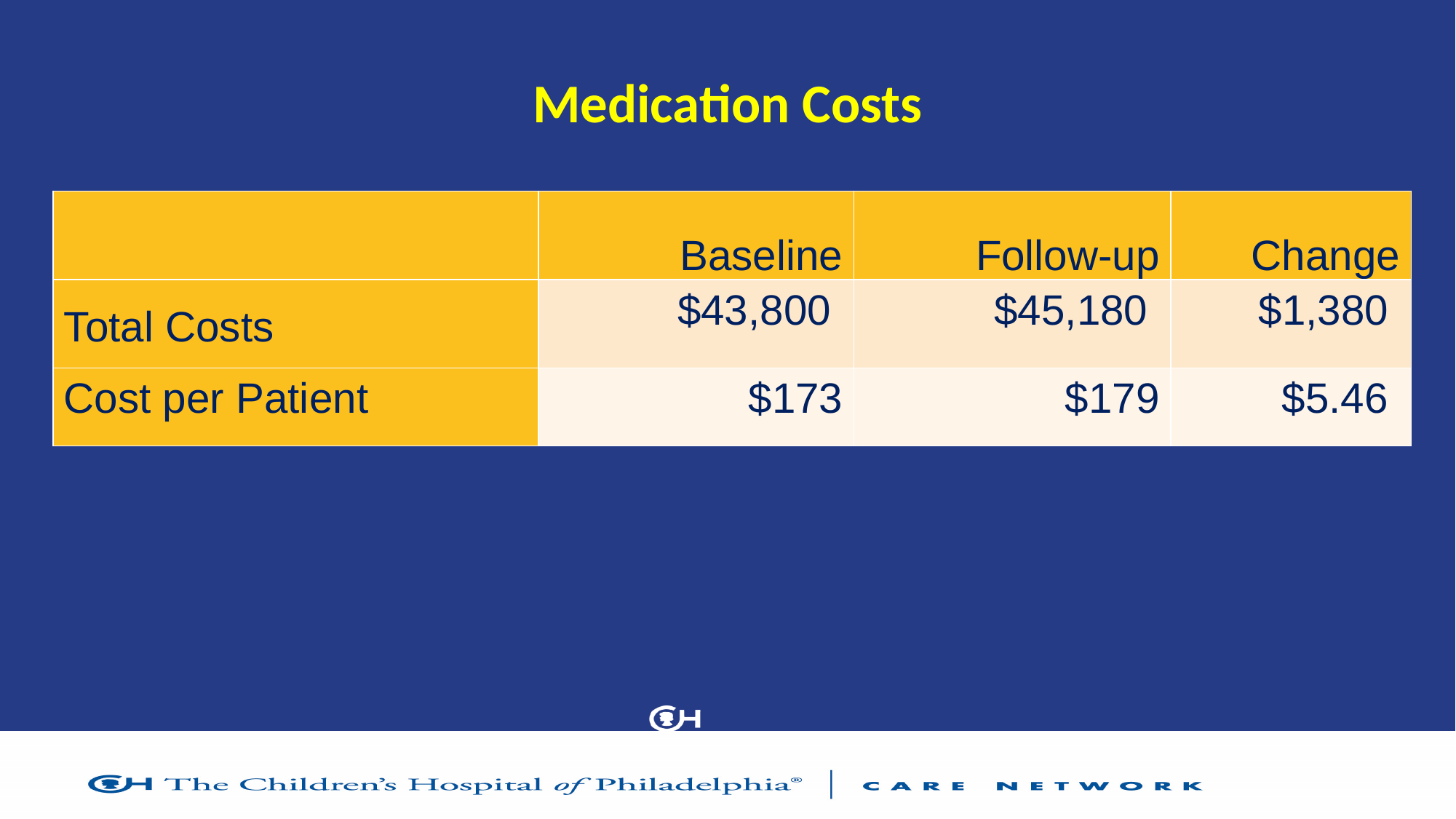

# Medication Costs
|  | Baseline | Follow-up | Change |
| --- | --- | --- | --- |
| Total Costs | $43,800 | $45,180 | $1,380 |
| Cost per Patient | $173 | $179 | $5.46 |